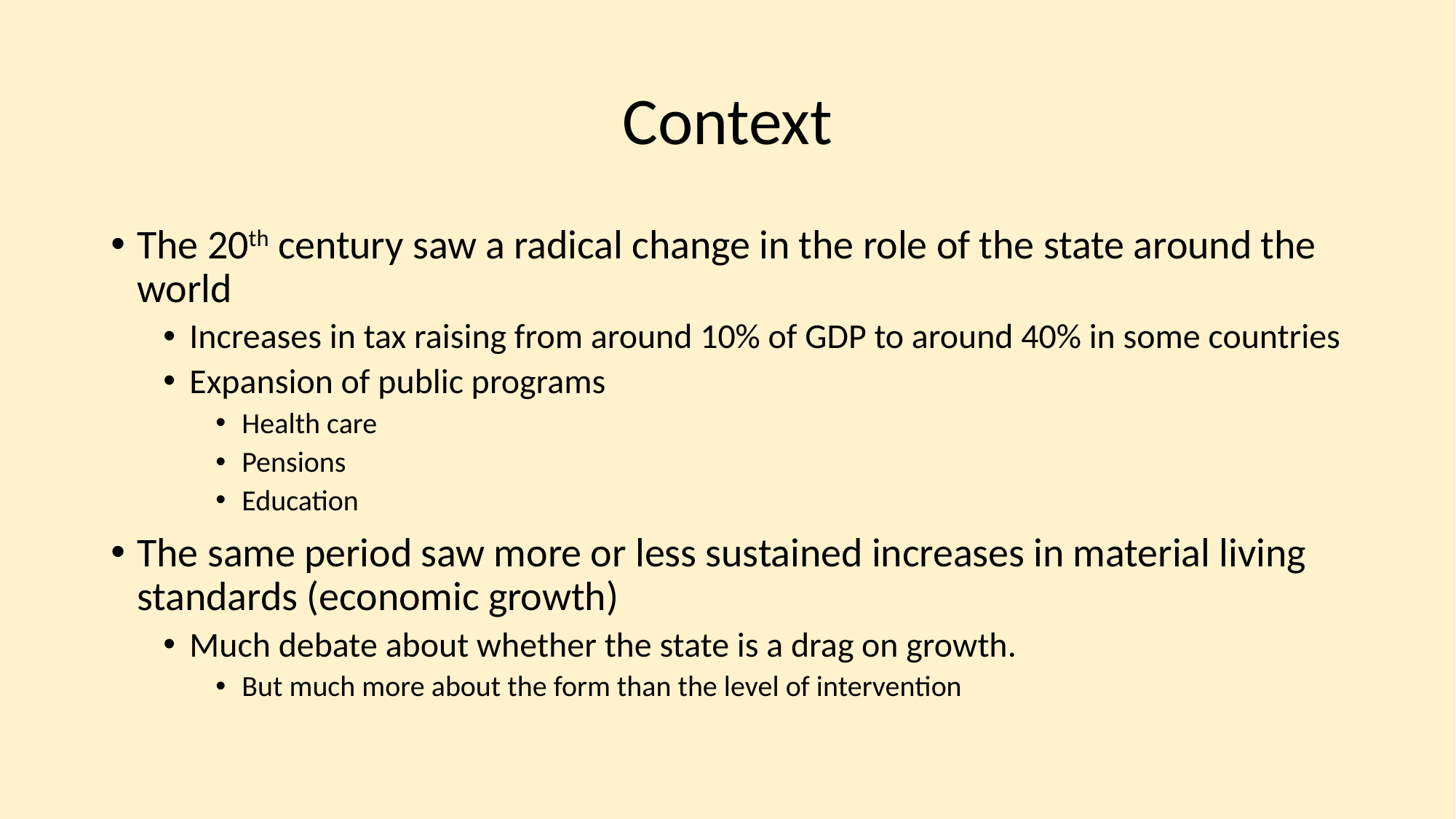

# Context
The 20th century saw a radical change in the role of the state around the world
Increases in tax raising from around 10% of GDP to around 40% in some countries
Expansion of public programs
Health care
Pensions
Education
The same period saw more or less sustained increases in material living standards (economic growth)
Much debate about whether the state is a drag on growth.
But much more about the form than the level of intervention